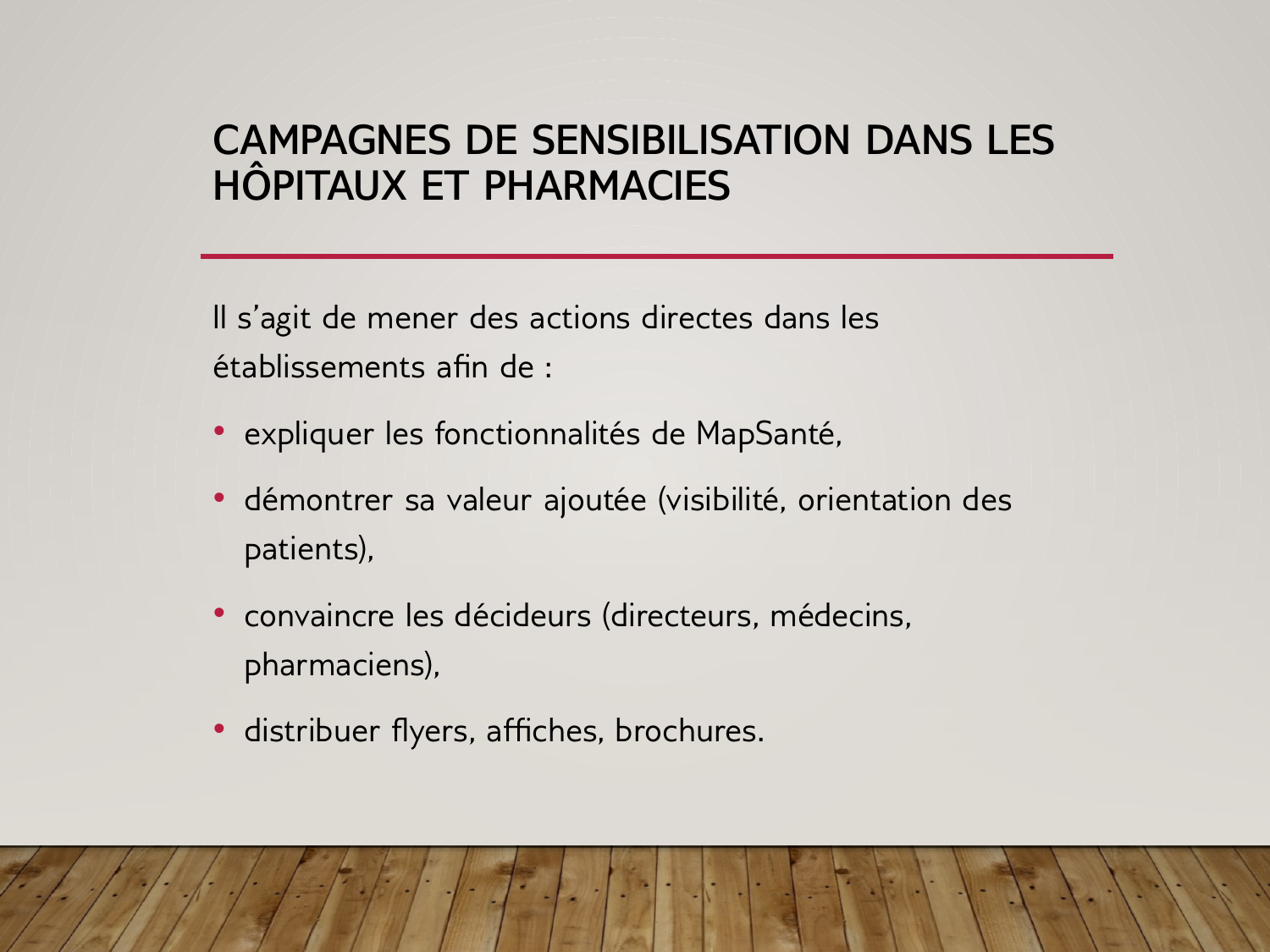

# Campagnes de sensibilisation dans les hôpitaux et pharmacies
Il s’agit de mener des actions directes dans les établissements afin de :
expliquer les fonctionnalités de MapSanté,
démontrer sa valeur ajoutée (visibilité, orientation des patients),
convaincre les décideurs (directeurs, médecins, pharmaciens),
distribuer flyers, affiches, brochures.